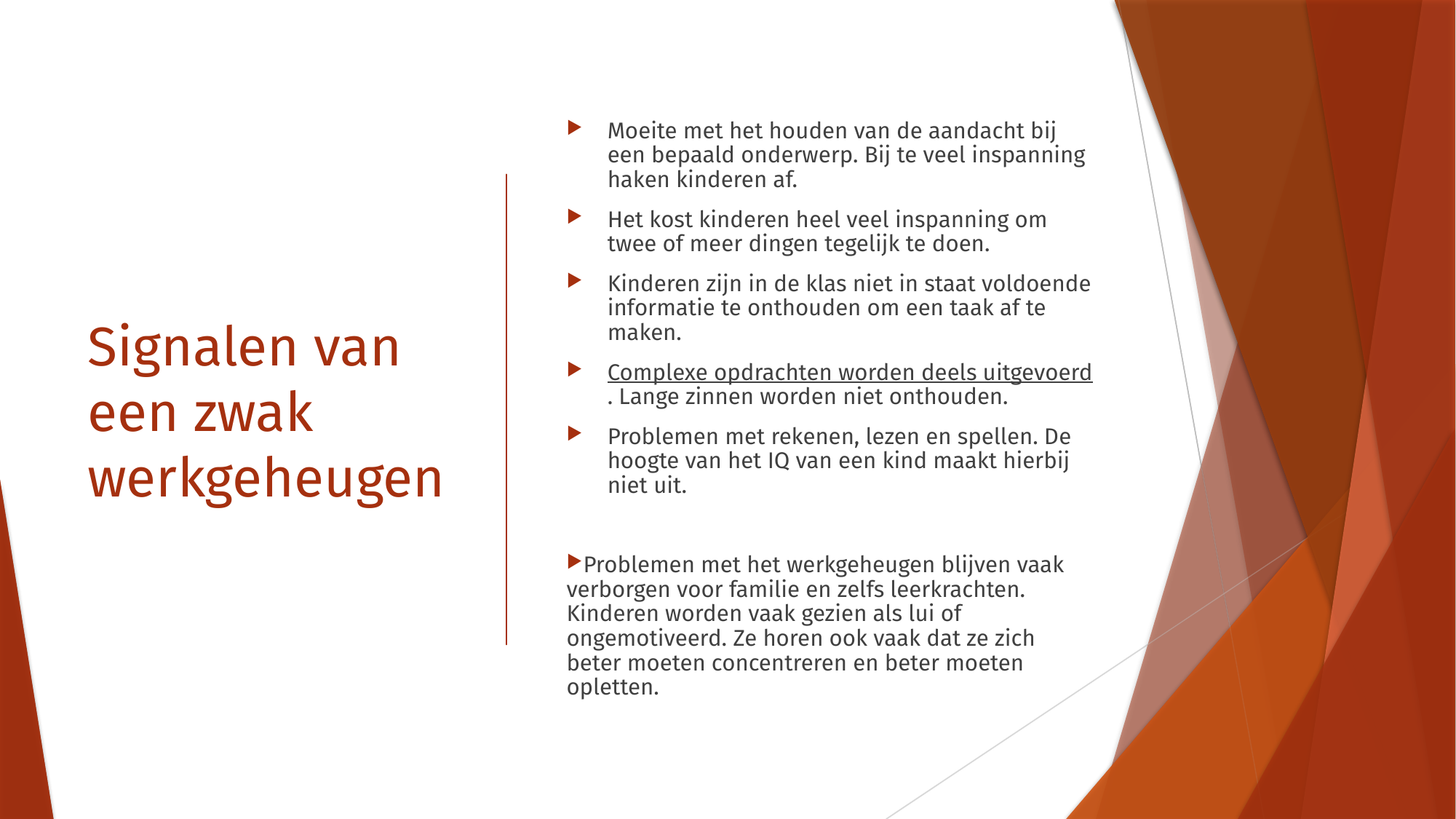

Signalen van een zwak werkgeheugen
Moeite met het houden van de aandacht bij een bepaald onderwerp. Bij te veel inspanning haken kinderen af.
Het kost kinderen heel veel inspanning om twee of meer dingen tegelijk te doen.
Kinderen zijn in de klas niet in staat voldoende informatie te onthouden om een taak af te maken.
Complexe opdrachten worden deels uitgevoerd. Lange zinnen worden niet onthouden.
Problemen met rekenen, lezen en spellen. De hoogte van het IQ van een kind maakt hierbij niet uit.

Problemen met het werkgeheugen blijven vaak verborgen voor familie en zelfs leerkrachten. Kinderen worden vaak gezien als lui of ongemotiveerd. Ze horen ook vaak dat ze zich beter moeten concentreren en beter moeten opletten.